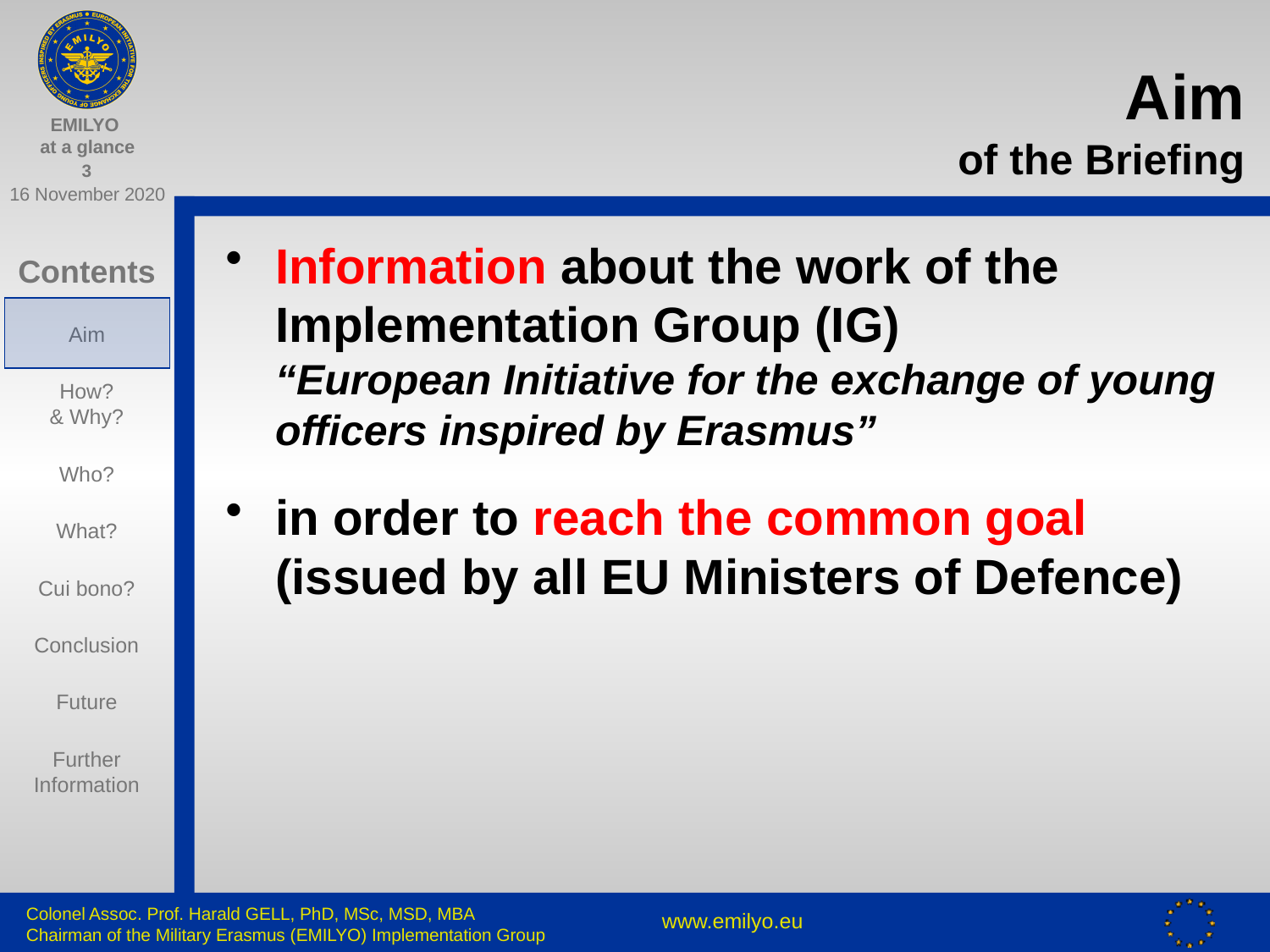

# Aim of the Briefing
Information about the work of the
Implementation Group (IG)
“European Initiative for the exchange of young officers inspired by Erasmus”
in order to reach the common goal (issued by all EU Ministers of Defence)